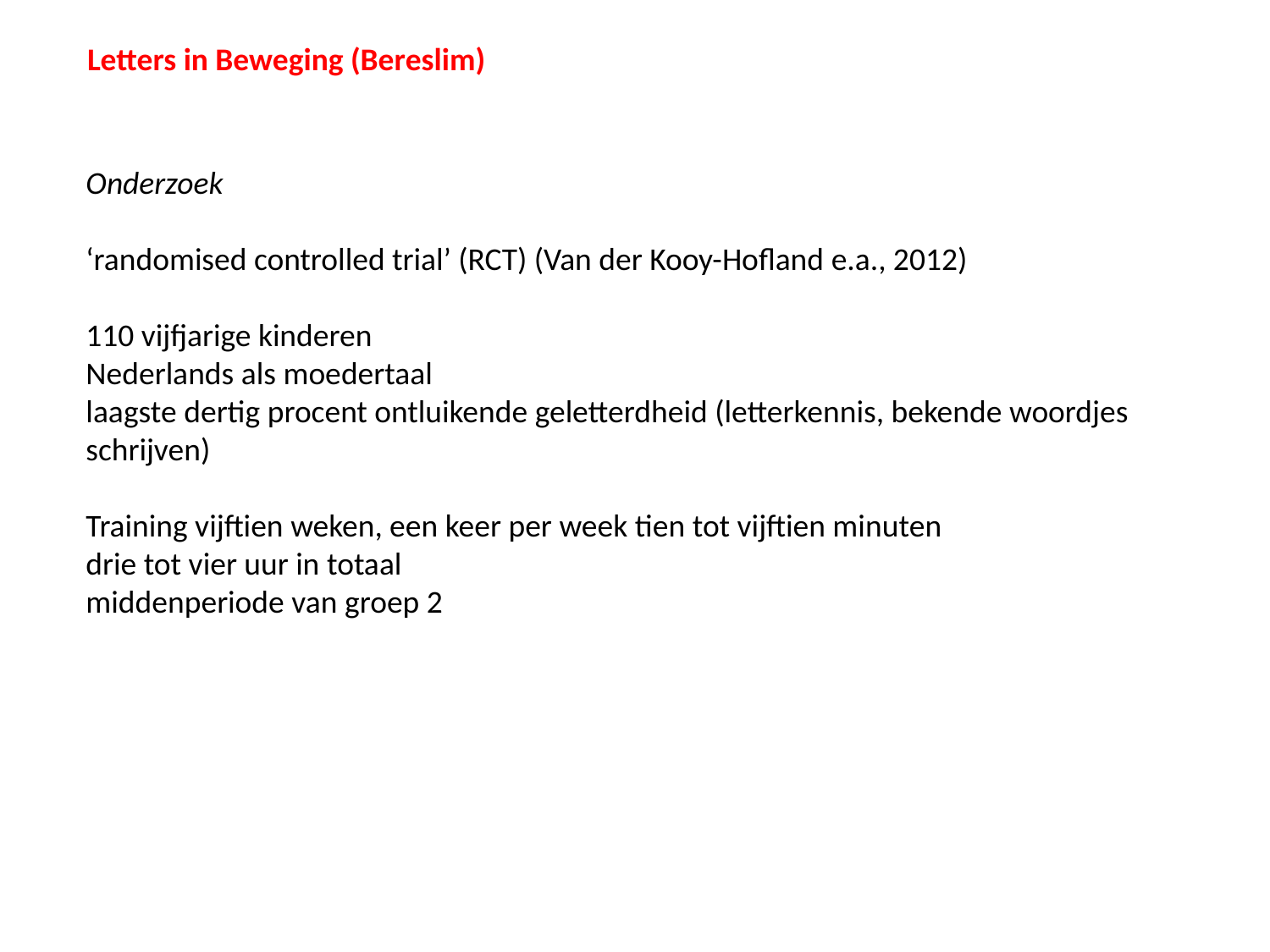

Letters in Beweging (Bereslim)
Onderzoek

‘randomised controlled trial’ (RCT) (Van der Kooy-Hofland e.a., 2012)

110 vijfjarige kinderen
Nederlands als moedertaal
laagste dertig procent ontluikende geletterdheid (letterkennis, bekende woordjes schrijven)

Training vijftien weken, een keer per week tien tot vijftien minuten
drie tot vier uur in totaal
middenperiode van groep 2